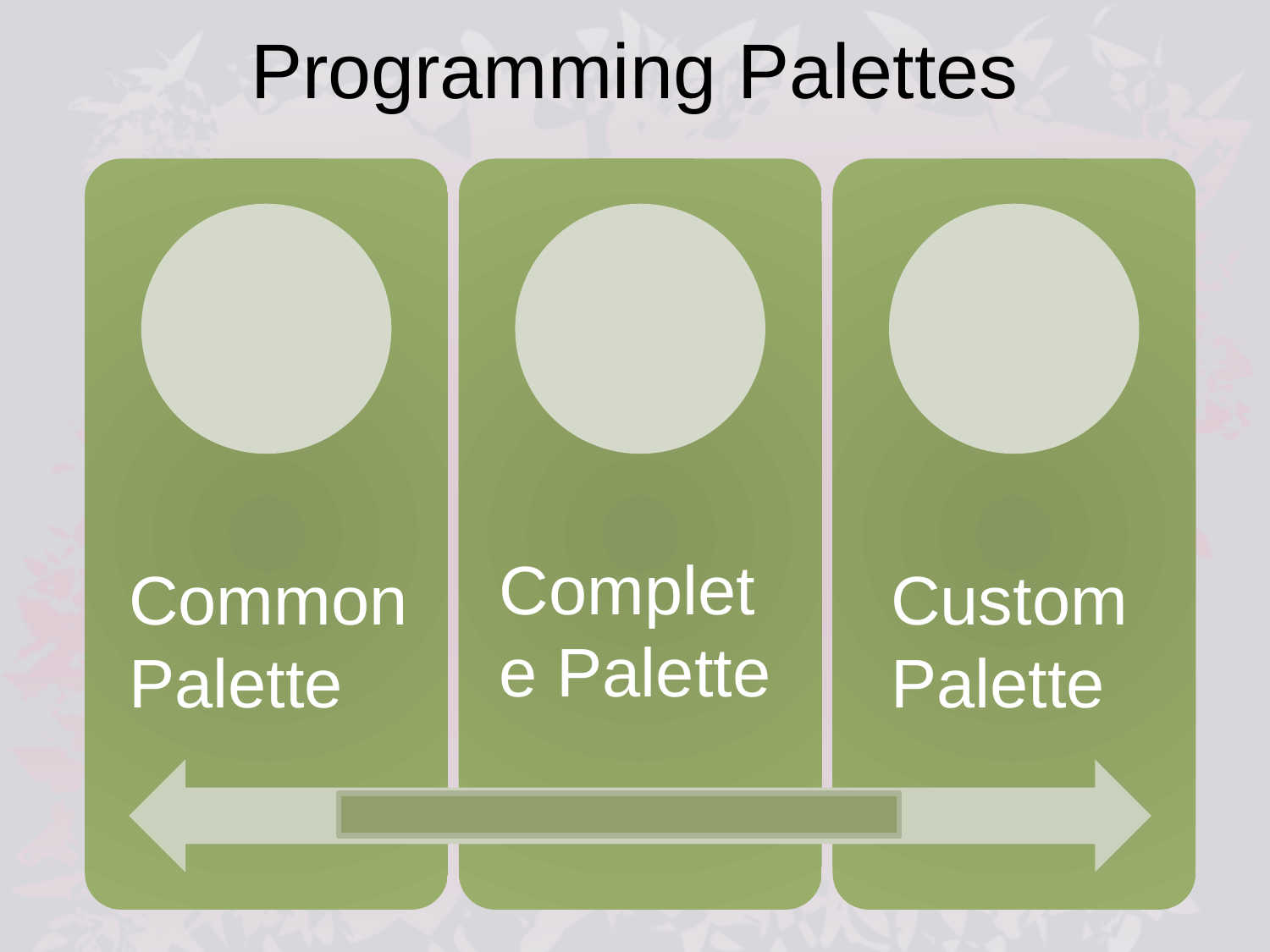

# Programming Palettes

Complete Palette
Common Palette
Custom Palette